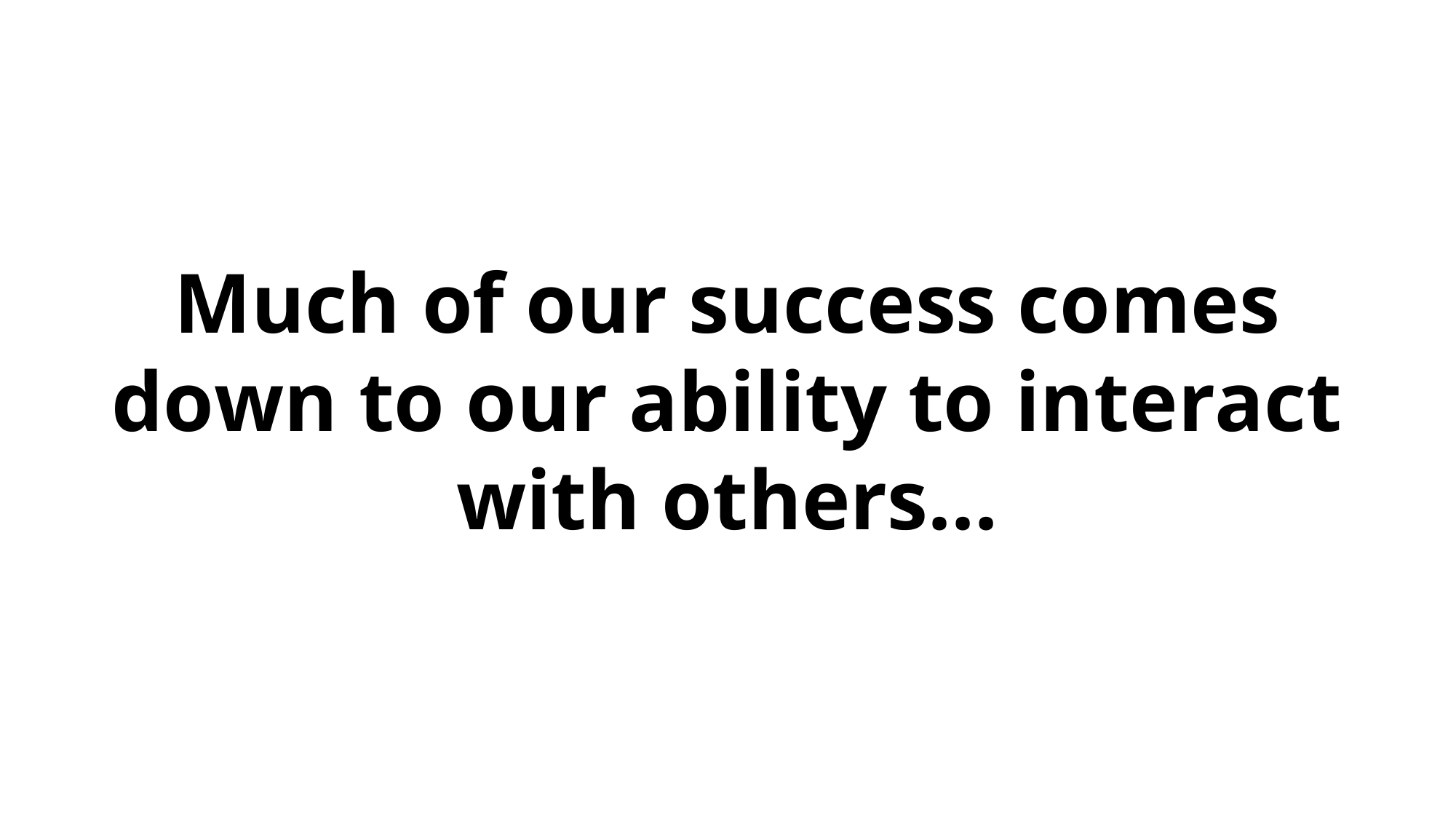

Much of our success comes down to our ability to interact with others…